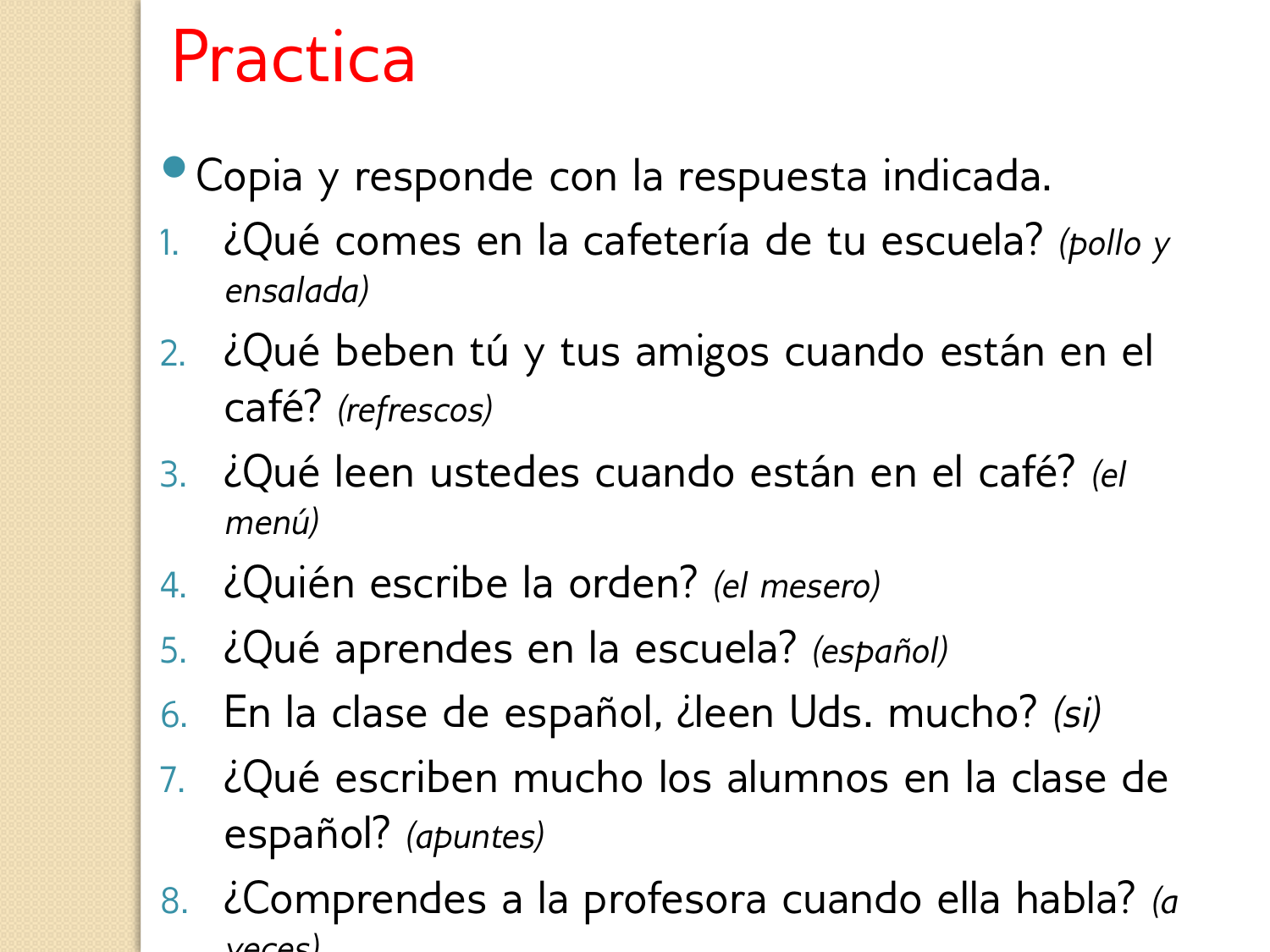

Practica
Copia y responde con la respuesta indicada.
¿Qué comes en la cafetería de tu escuela? (pollo y ensalada)
¿Qué beben tú y tus amigos cuando están en el café? (refrescos)
¿Qué leen ustedes cuando están en el café? (el menú)
¿Quién escribe la orden? (el mesero)
¿Qué aprendes en la escuela? (español)
En la clase de español, ¿leen Uds. mucho? (si)
¿Qué escriben mucho los alumnos en la clase de español? (apuntes)
¿Comprendes a la profesora cuando ella habla? (a veces)